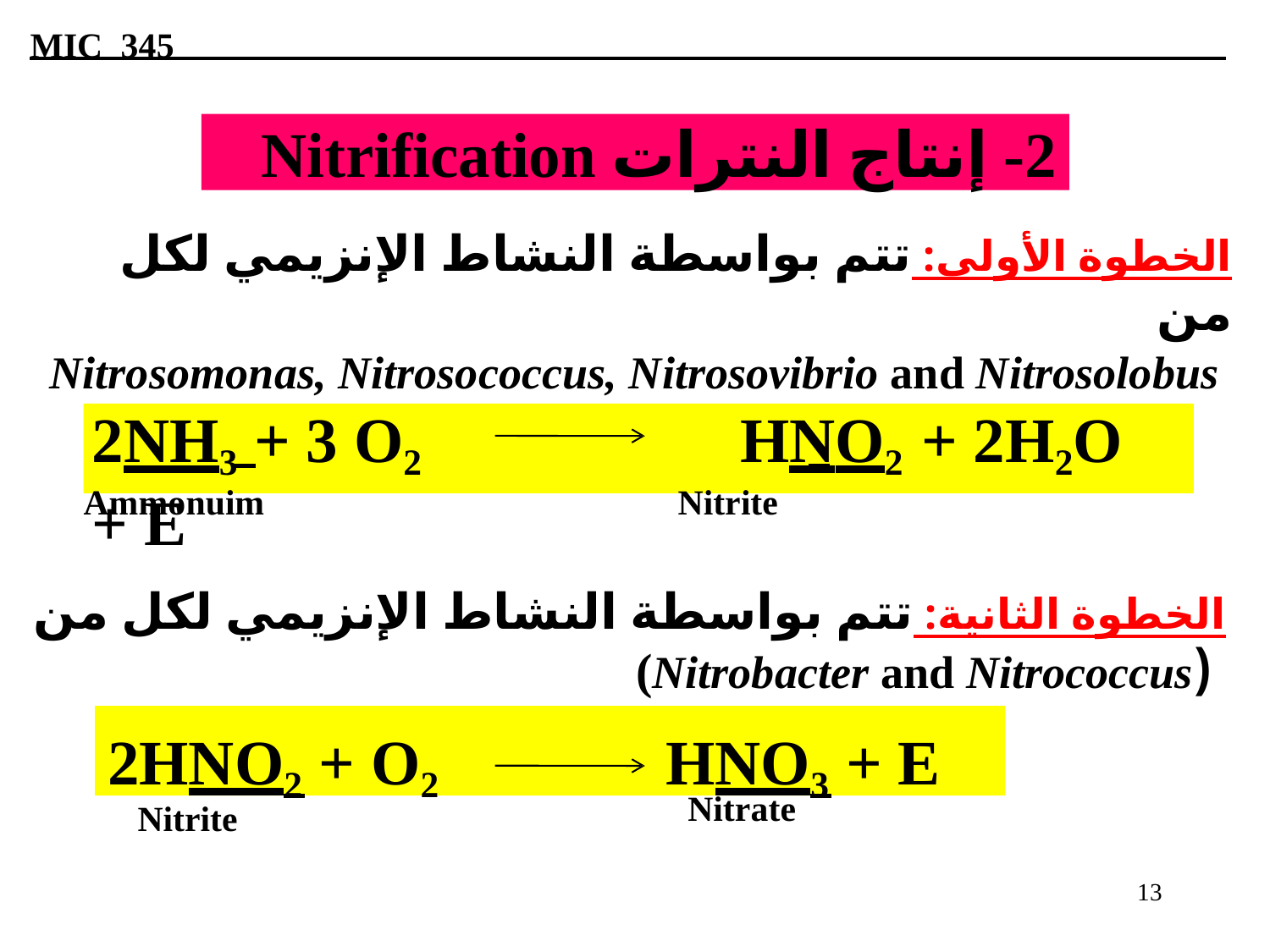

MIC  345

2- إنتاج النترات Nitrification
الخطوة الأولى: تتم بواسطة النشاط الإنزيمي لكل من
 Nitrosomonas, Nitrosococcus, Nitrosovibrio and Nitrosolobus
_ Step 1 (Nitrosomonas, Nitrosococcus, Nitrosovibrio and Nitrosolobus)
2NH3 + 3 O2	HNO2  + 2H2O + E

Ammonuim
Nitrite
الخطوة الثانية: تتم بواسطة النشاط الإنزيمي لكل من
 (Nitrobacter and Nitrococcus)

2HNO2 + O2
HNO3 + E

Nitrate

Nitrite
13